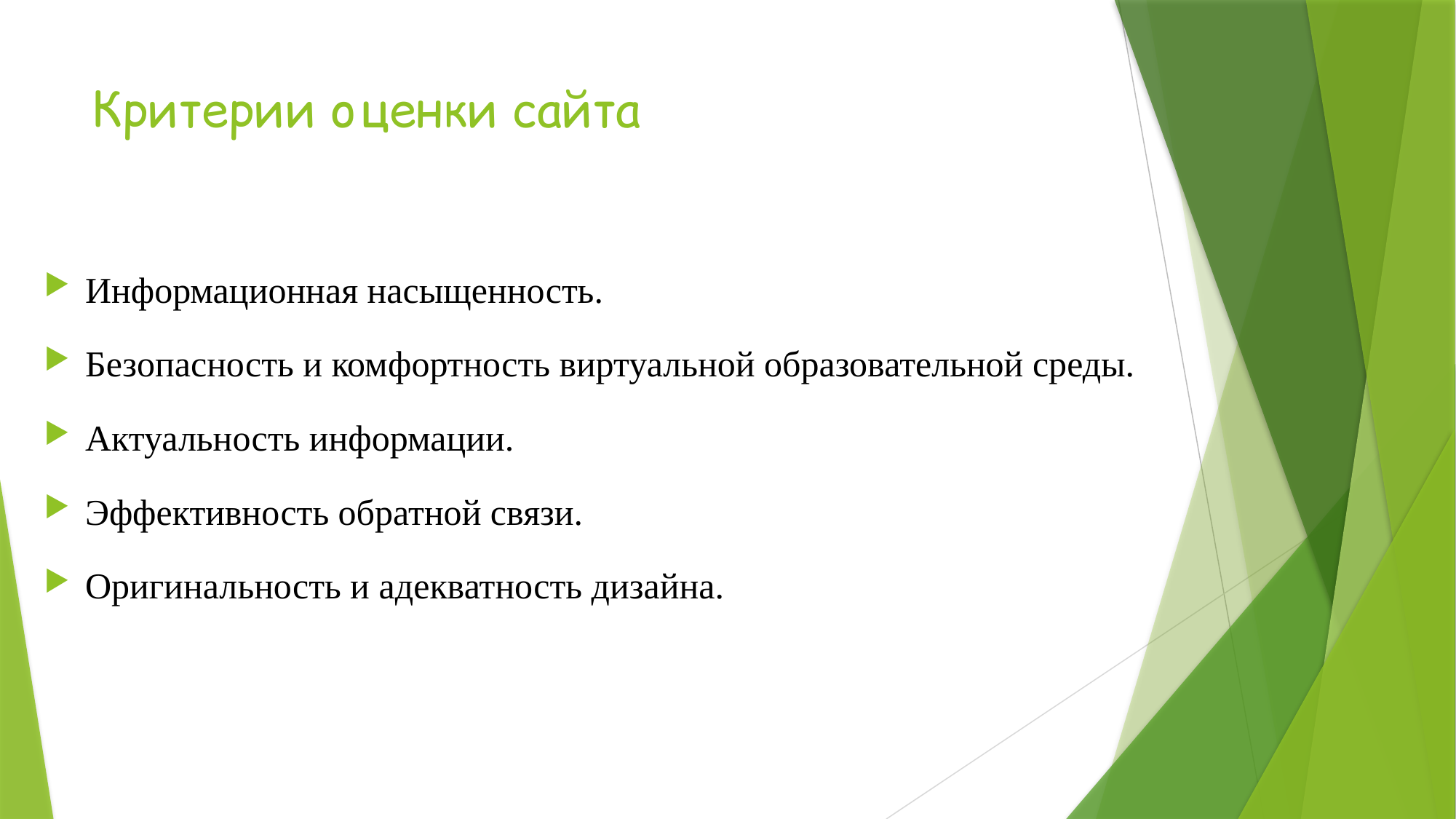

# Критерии оценки сайта
Информационная насыщенность.
Безопасность и комфортность виртуальной образовательной среды.
Актуальность информации.
Эффективность обратной связи.
Оригинальность и адекватность дизайна.